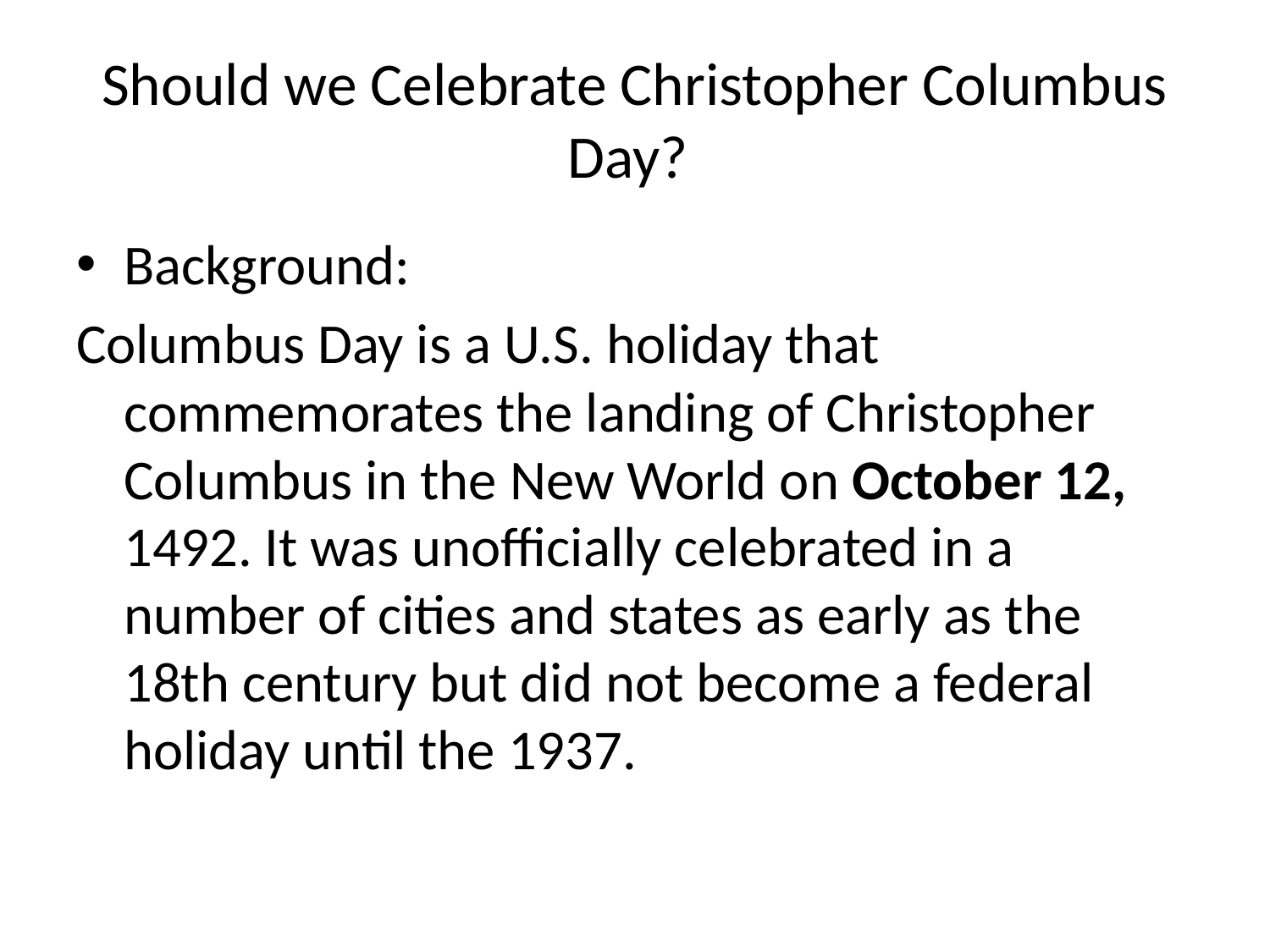

# Should we Celebrate Christopher Columbus Day?
Background:
Columbus Day is a U.S. holiday that commemorates the landing of Christopher Columbus in the New World on October 12, 1492. It was unofficially celebrated in a number of cities and states as early as the 18th century but did not become a federal holiday until the 1937.